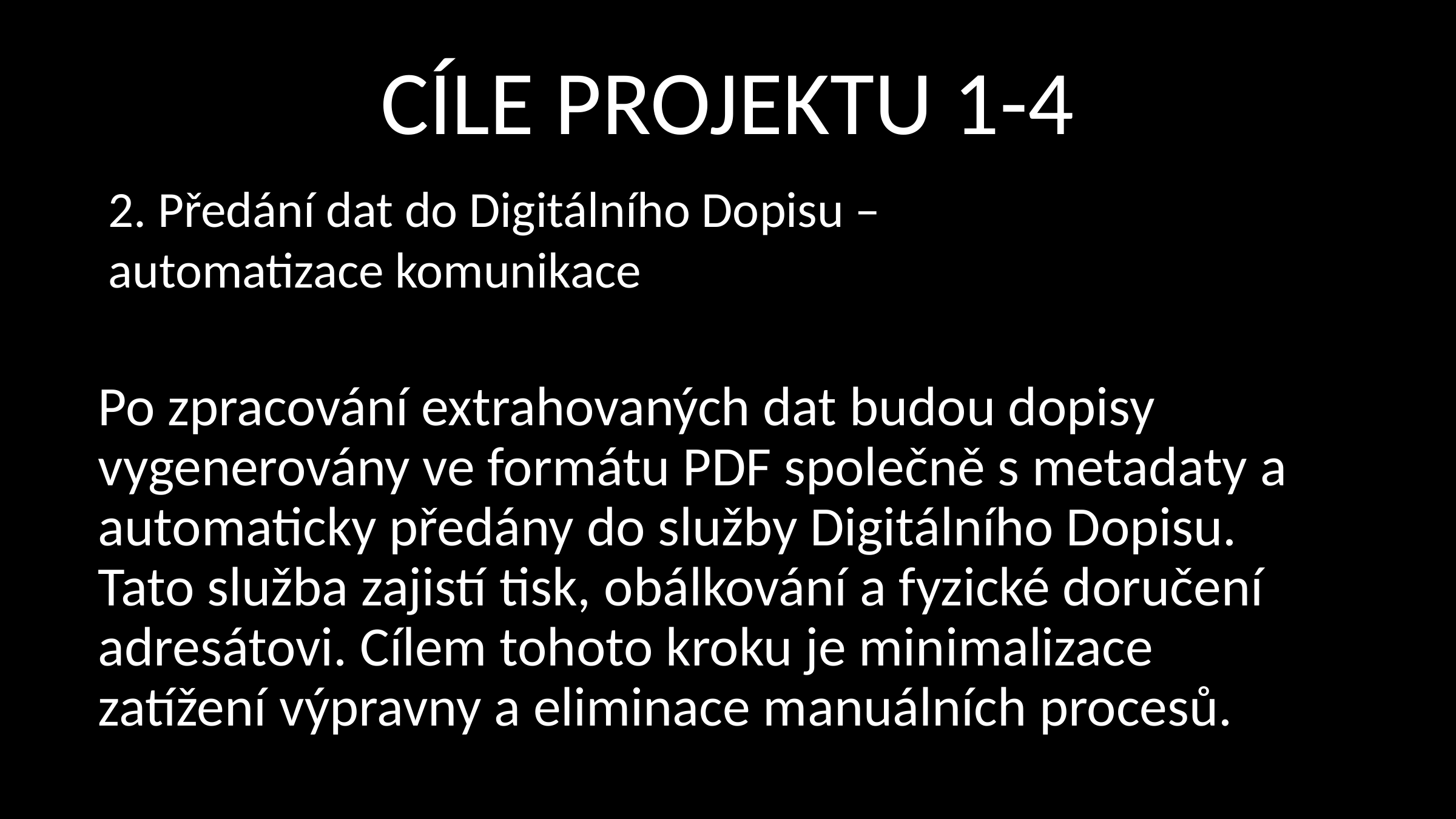

# CÍLE PROJEKTU 1-4

2. Předání dat do Digitálního Dopisu – automatizace komunikace

Po zpracování extrahovaných dat budou dopisy vygenerovány ve formátu PDF společně s metadaty a automaticky předány do služby Digitálního Dopisu. Tato služba zajistí tisk, obálkování a fyzické doručení adresátovi. Cílem tohoto kroku je minimalizace zatížení výpravny a eliminace manuálních procesů.